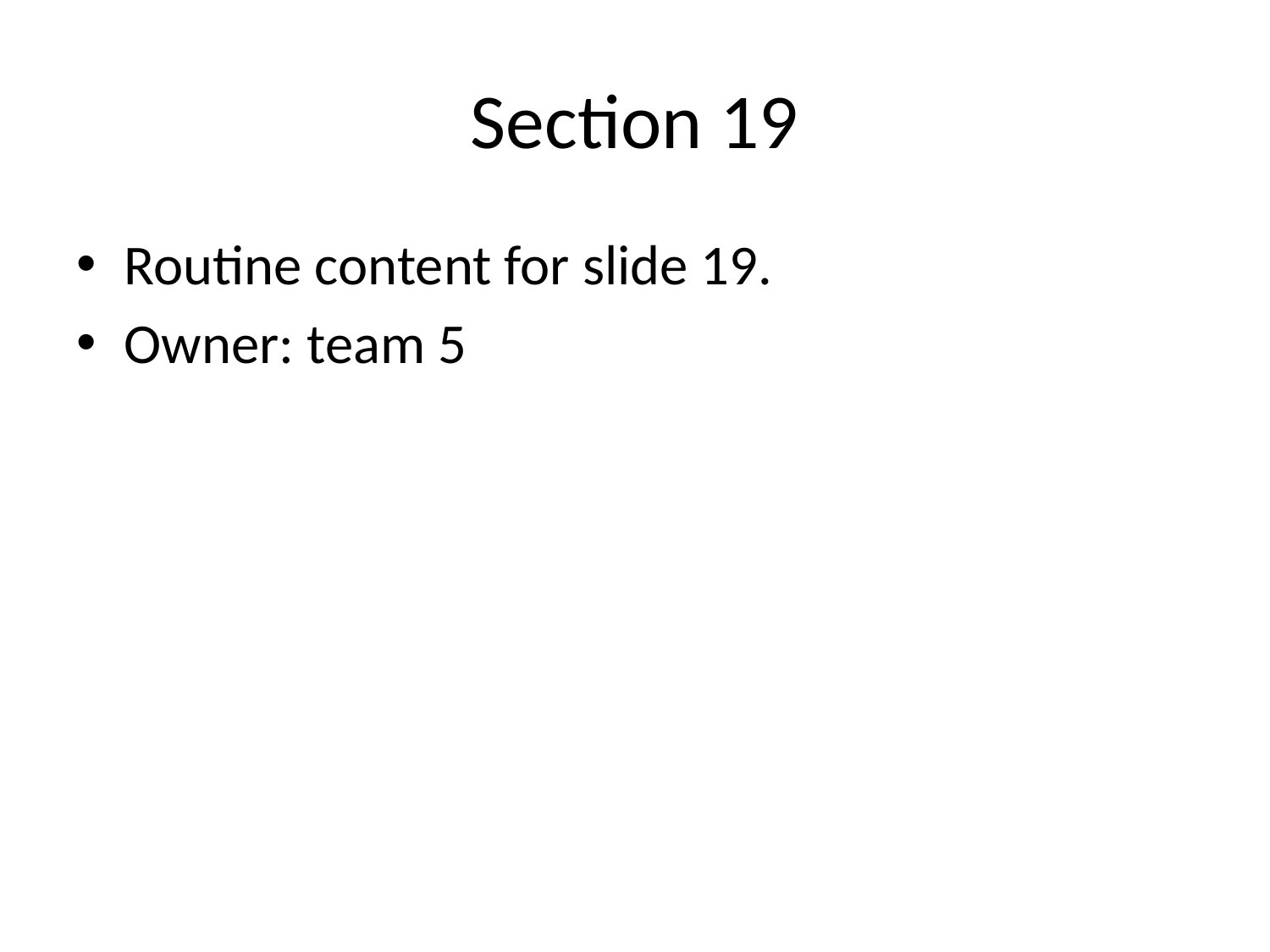

# Section 19
Routine content for slide 19.
Owner: team 5